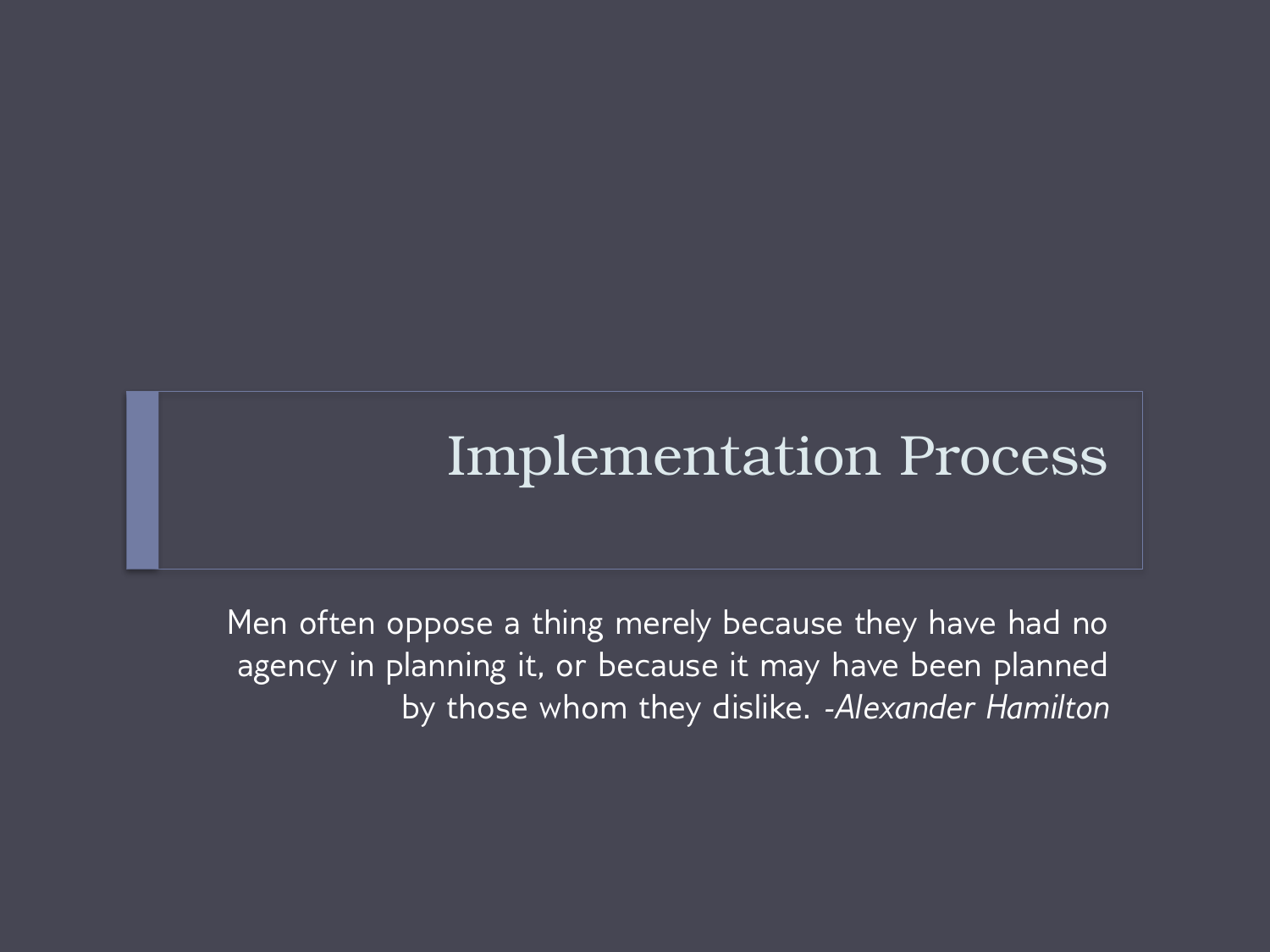

# Implementation Process
Men often oppose a thing merely because they have had no agency in planning it, or because it may have been planned by those whom they dislike. -Alexander Hamilton